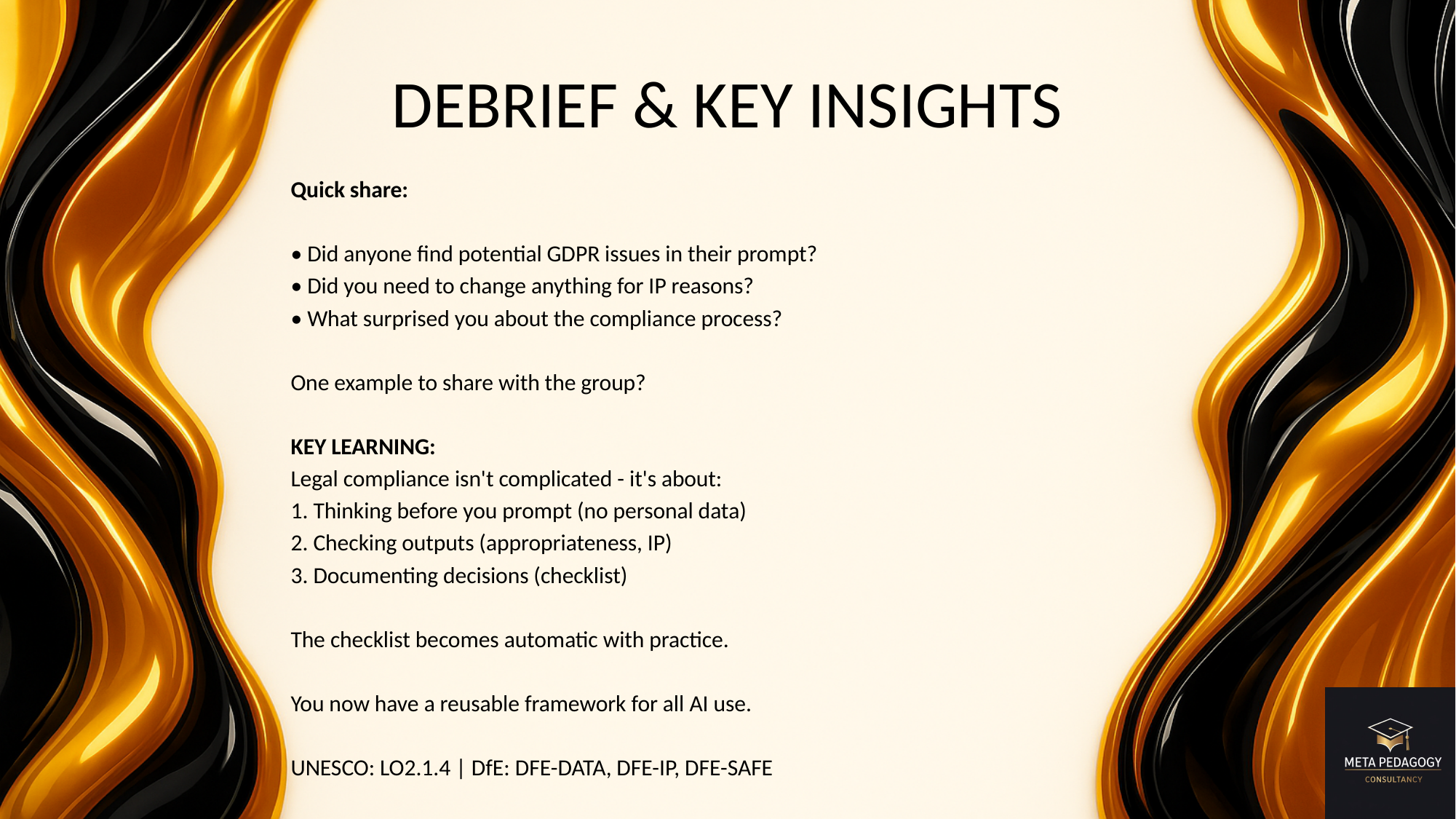

# DEBRIEF & KEY INSIGHTS
Quick share:

• Did anyone find potential GDPR issues in their prompt?
• Did you need to change anything for IP reasons?
• What surprised you about the compliance process?

One example to share with the group?

KEY LEARNING:
Legal compliance isn't complicated - it's about:
1. Thinking before you prompt (no personal data)
2. Checking outputs (appropriateness, IP)
3. Documenting decisions (checklist)

The checklist becomes automatic with practice.

You now have a reusable framework for all AI use.

UNESCO: LO2.1.4 | DfE: DFE-DATA, DFE-IP, DFE-SAFE